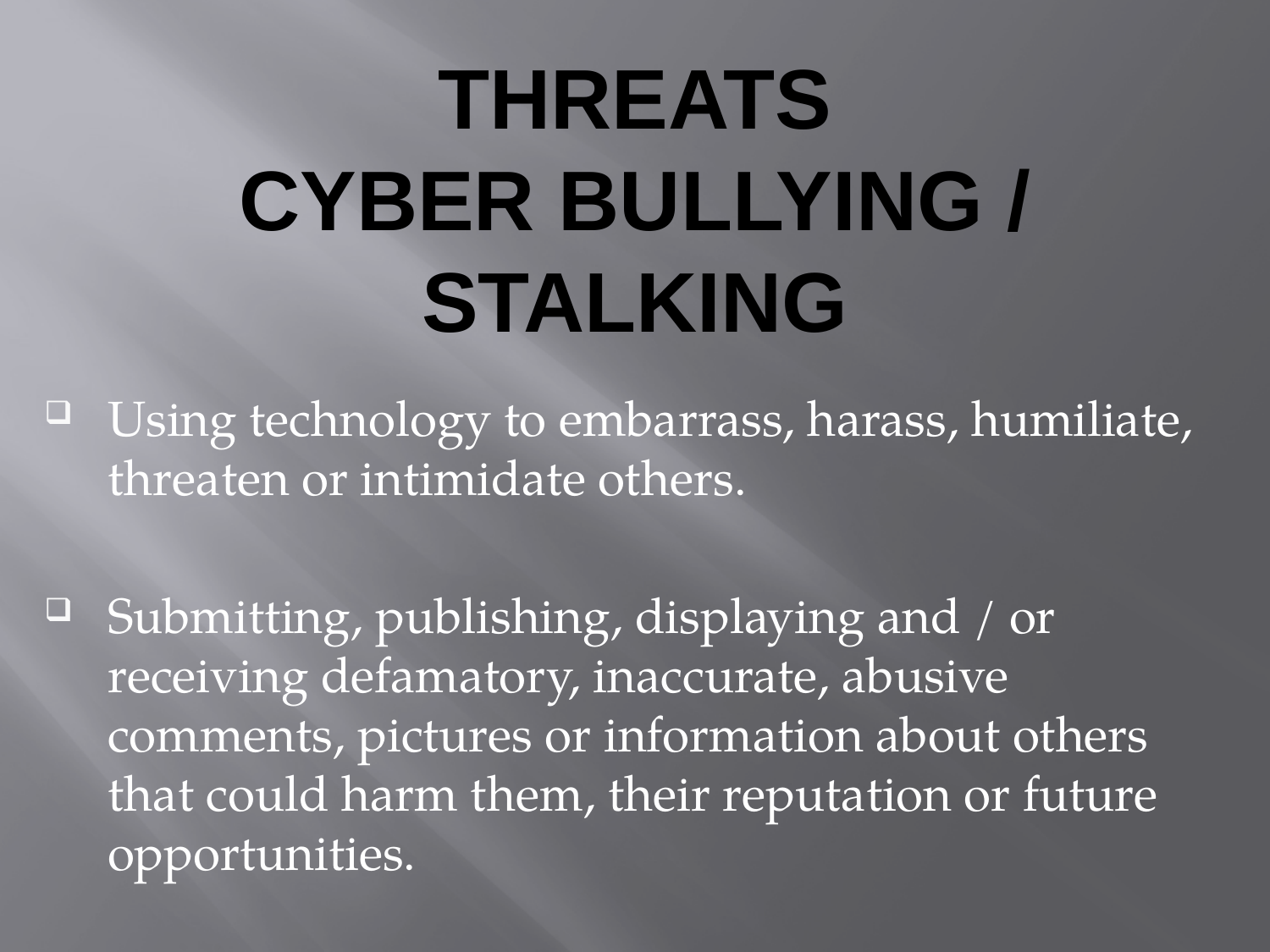

# Threats Cyber bullying / stalking
Using technology to embarrass, harass, humiliate, threaten or intimidate others.

Submitting, publishing, displaying and / or receiving defamatory, inaccurate, abusive comments, pictures or information about others that could harm them, their reputation or future opportunities.

Unauthorized audio / video recordings.